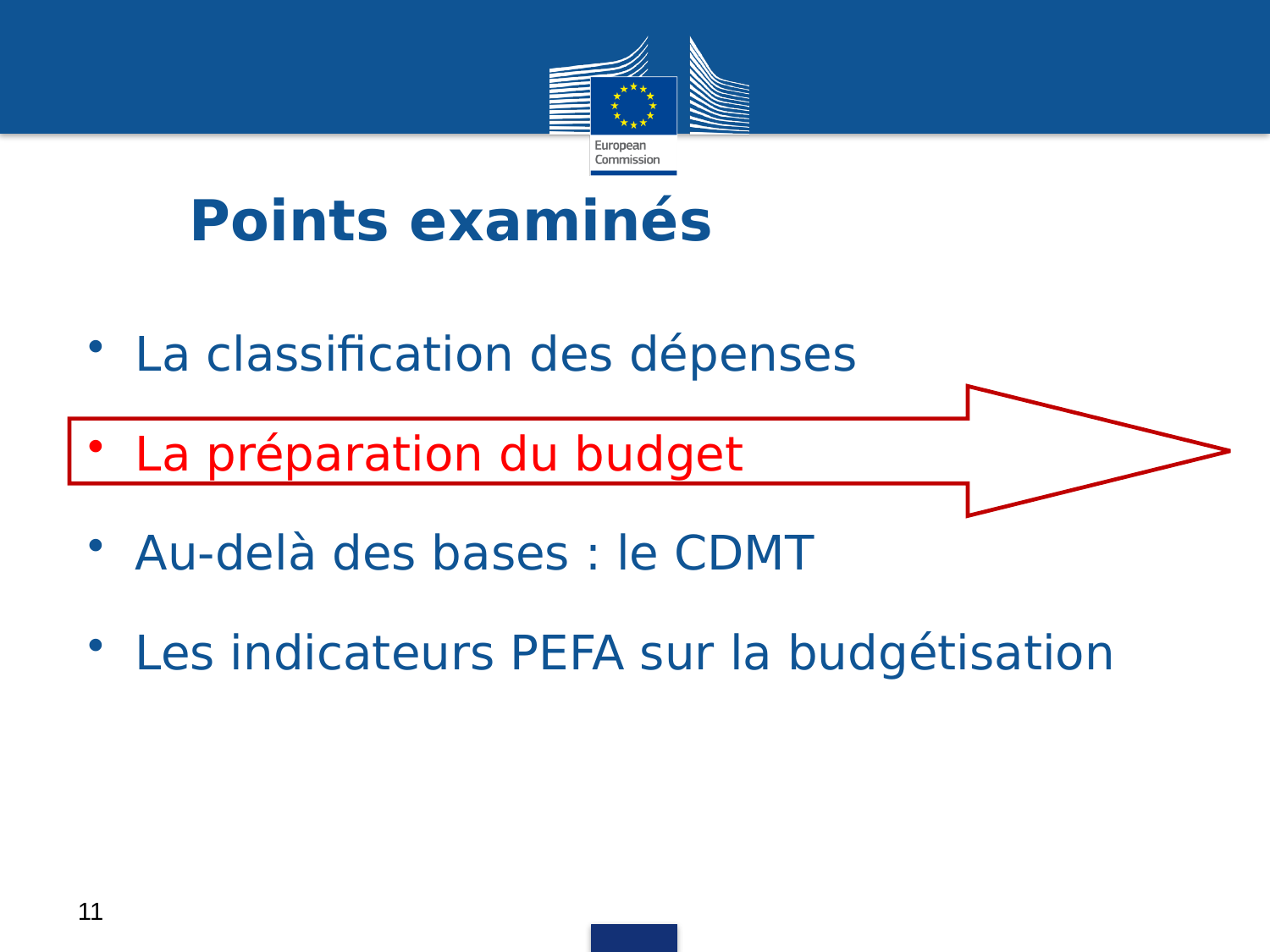

# Points examinés
La classification des dépenses
La préparation du budget
Au-delà des bases : le CDMT
Les indicateurs PEFA sur la budgétisation

11